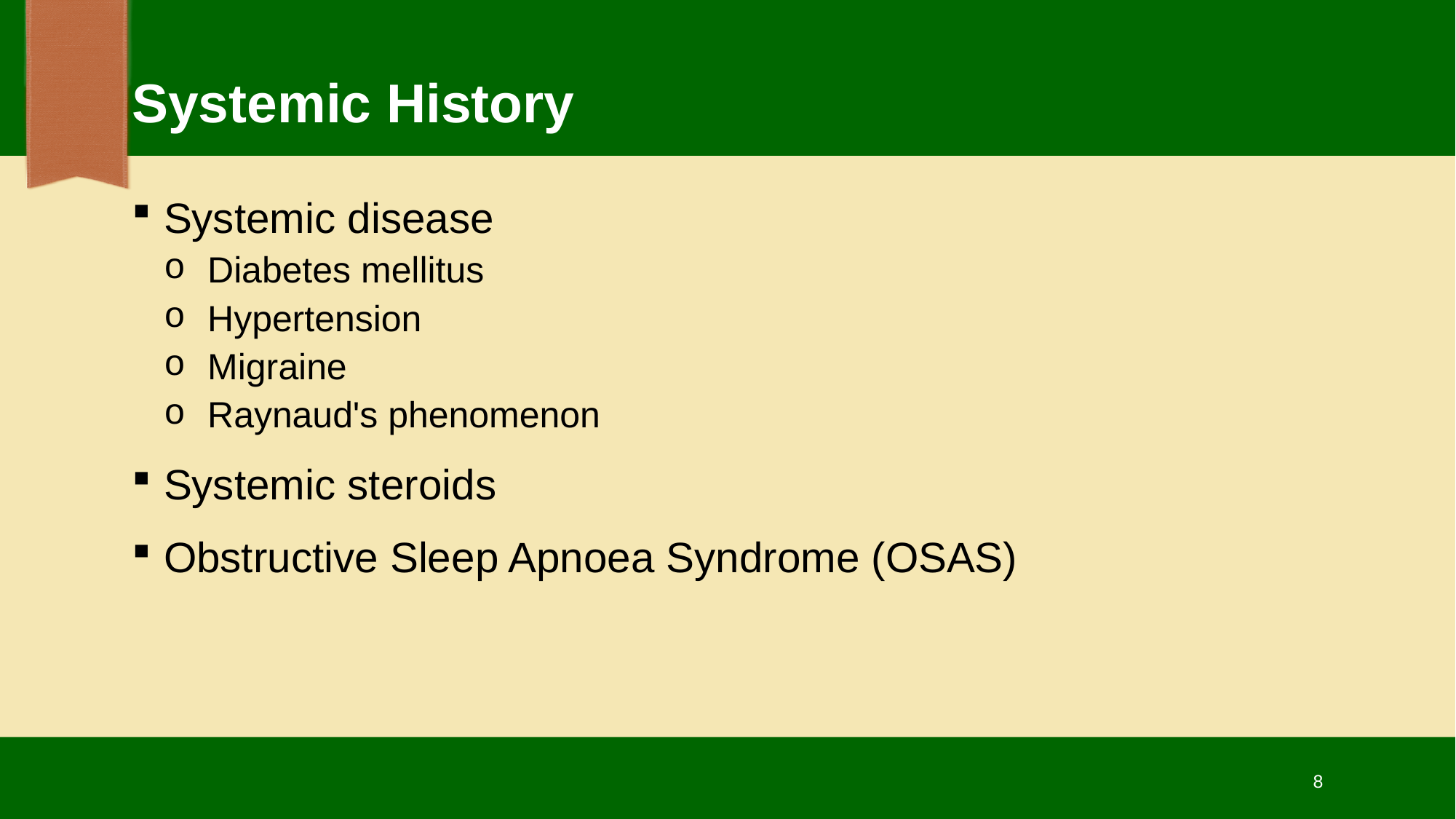

# Systemic History
Systemic disease
Diabetes mellitus
Hypertension
Migraine
Raynaud's phenomenon
Systemic steroids
Obstructive Sleep Apnoea Syndrome (OSAS)
8